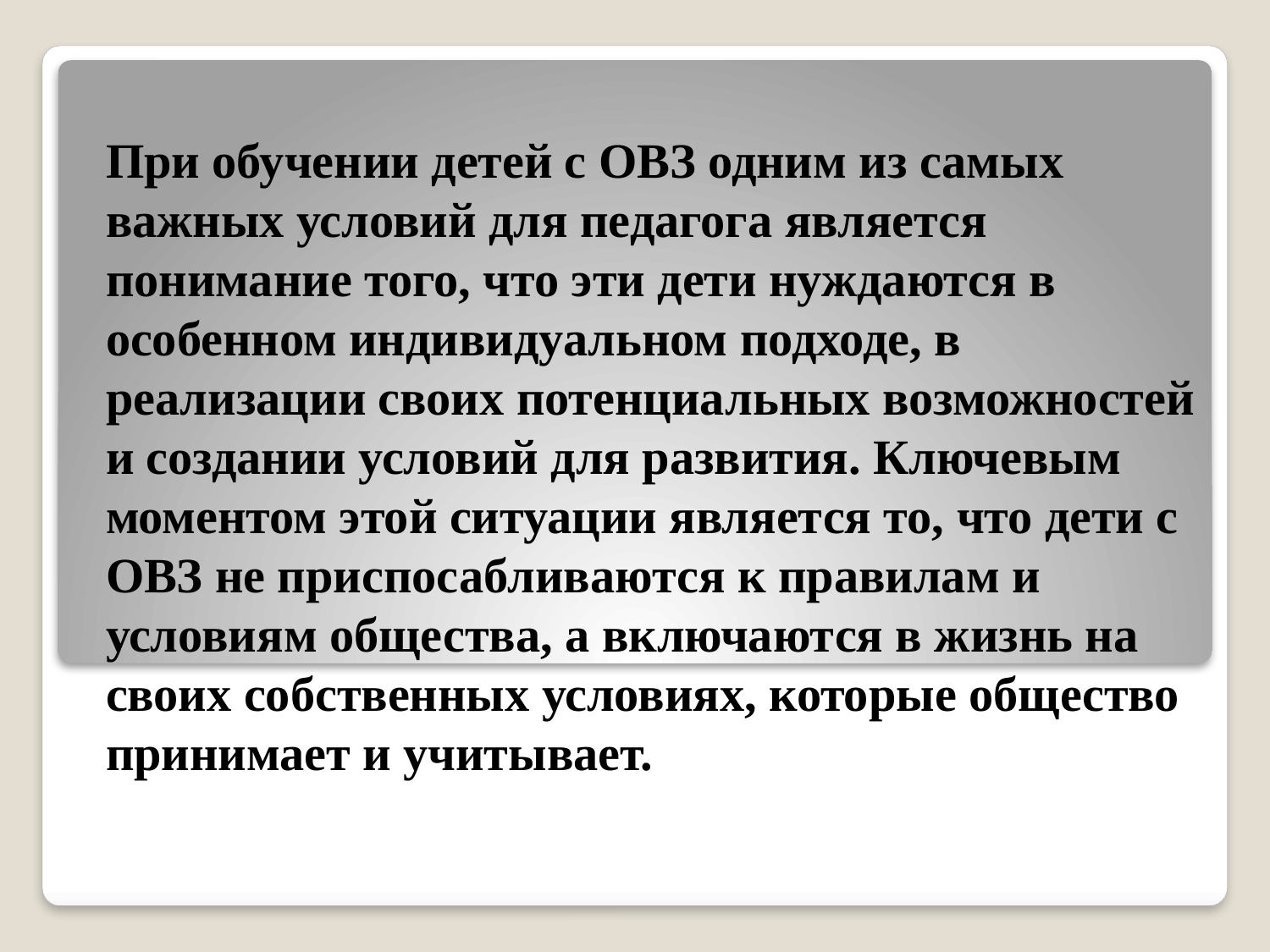

При обучении детей с ОВЗ одним из самых важных условий для педагога является понимание того, что эти дети нуждаются в особенном индивидуальном подходе, в реализации своих потенциальных возможностей и создании условий для развития. Ключевым моментом этой ситуации является то, что дети с ОВЗ не приспосабливаются к правилам и условиям общества, а включаются в жизнь на своих собственных условиях, которые общество принимает и учитывает.